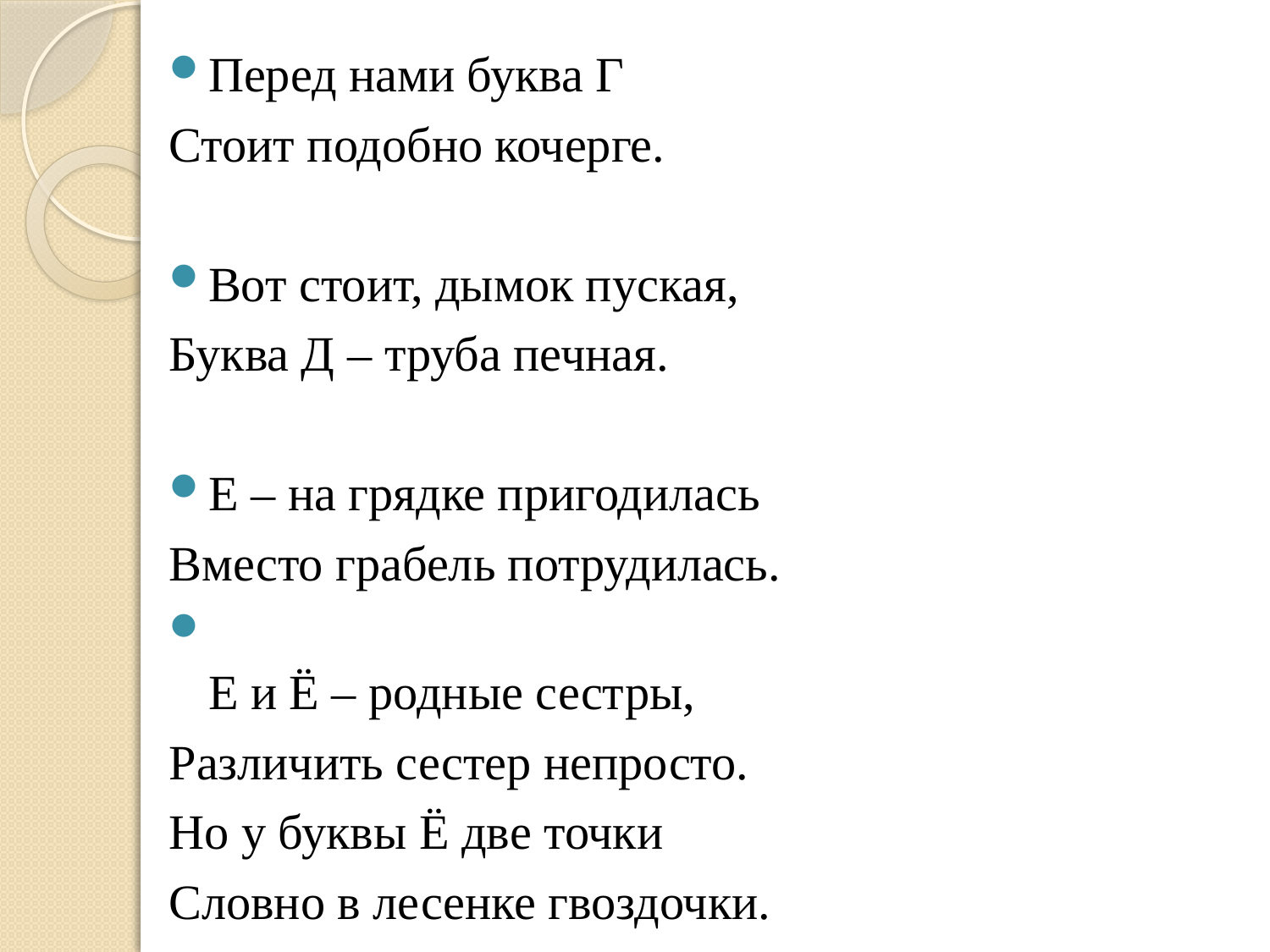

Перед нами буква Г
Стоит подобно кочерге.

Вот стоит, дымок пуская,
Буква Д – труба печная.

Е – на грядке пригодилась
Вместо грабель потрудилась.
Е и Ё – родные сестры,
Различить сестер непросто.
Но у буквы Ё две точки
Словно в лесенке гвоздочки.

#